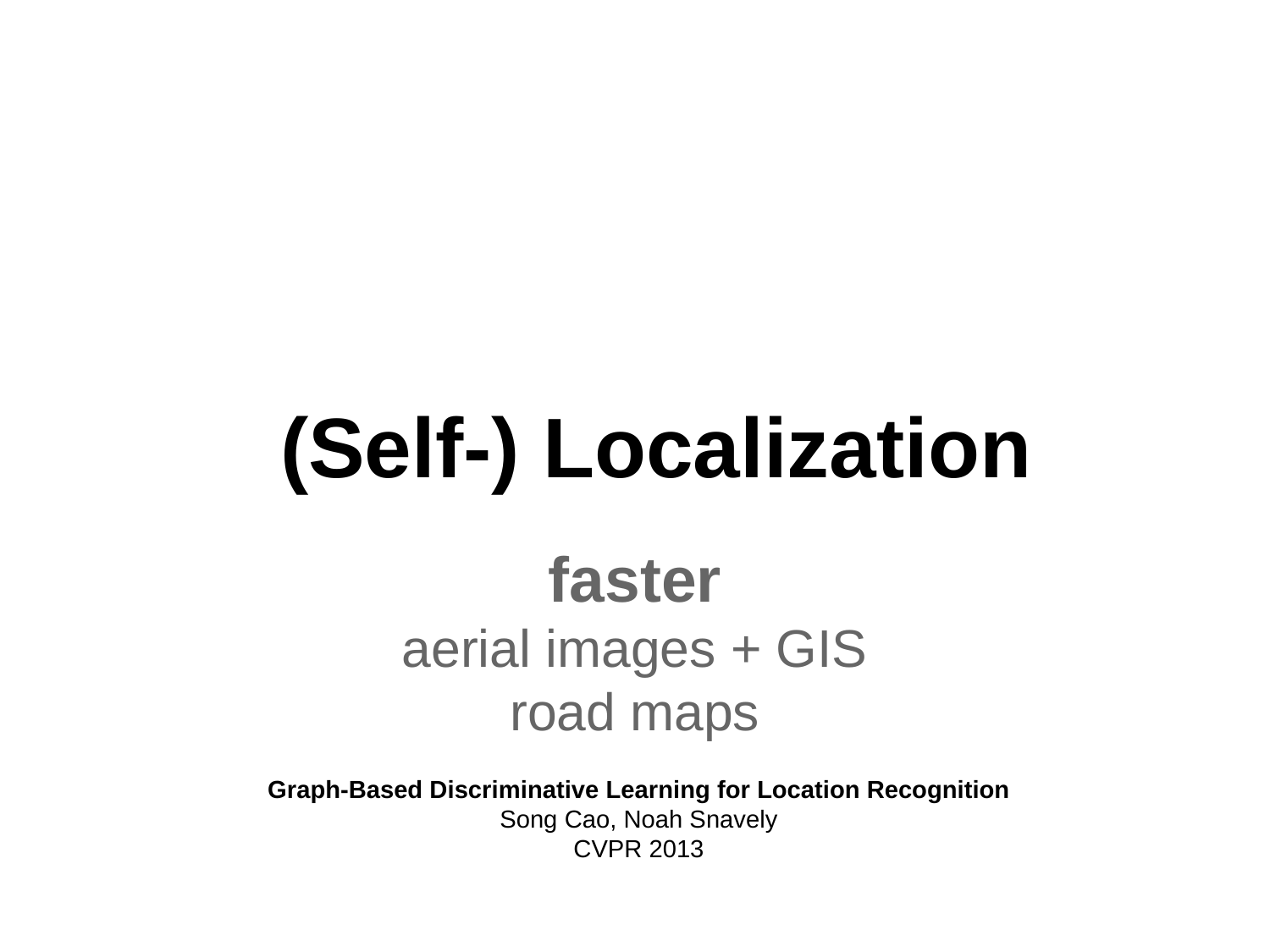

# (Self-) Localization
faster
aerial images + GIS
road maps
Graph-Based Discriminative Learning for Location Recognition
Song Cao, Noah Snavely
CVPR 2013